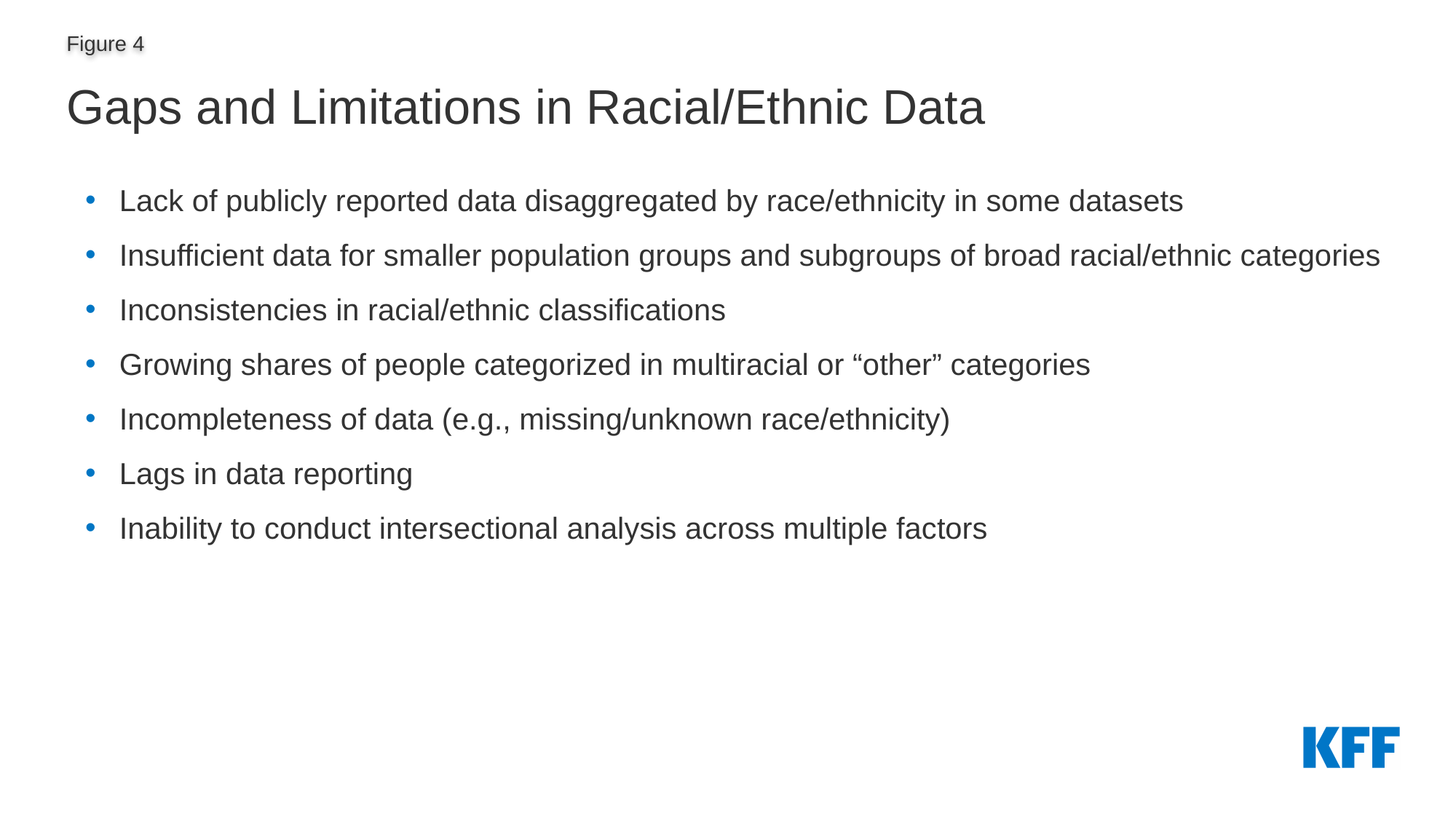

# Gaps and Limitations in Racial/Ethnic Data
Lack of publicly reported data disaggregated by race/ethnicity in some datasets
Insufficient data for smaller population groups and subgroups of broad racial/ethnic categories
Inconsistencies in racial/ethnic classifications
Growing shares of people categorized in multiracial or “other” categories
Incompleteness of data (e.g., missing/unknown race/ethnicity)
Lags in data reporting
Inability to conduct intersectional analysis across multiple factors